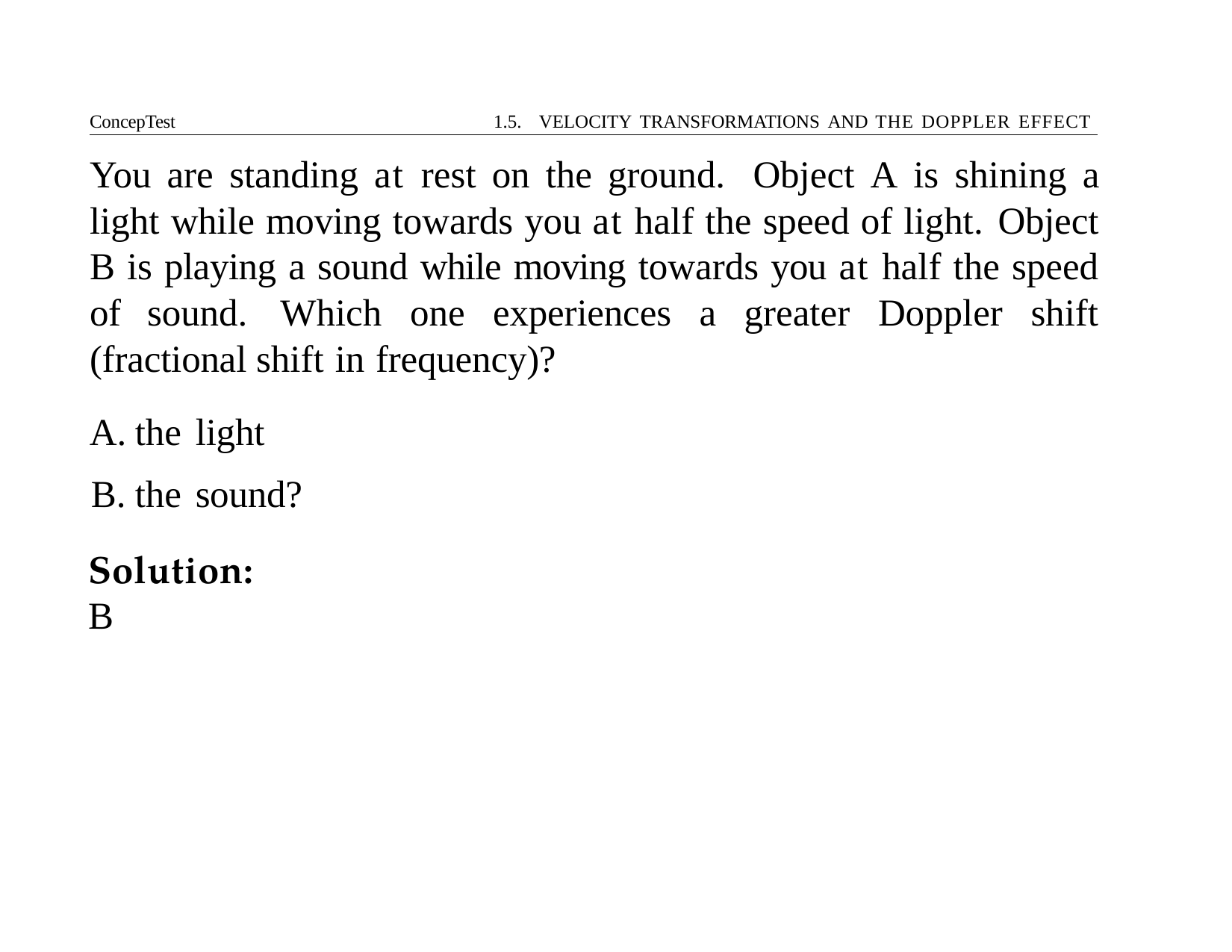

ConcepTest	1.5.  VELOCITY TRANSFORMATIONS AND THE DOPPLER EFFECT

You are standing at rest on the ground.  Object A is shining a light while moving towards you at half the speed of light. Object B is playing a sound while moving towards you at half the speed of sound. Which one experiences a greater Doppler shift (fractional shift in frequency)?
the light
the sound?
Solution:	B